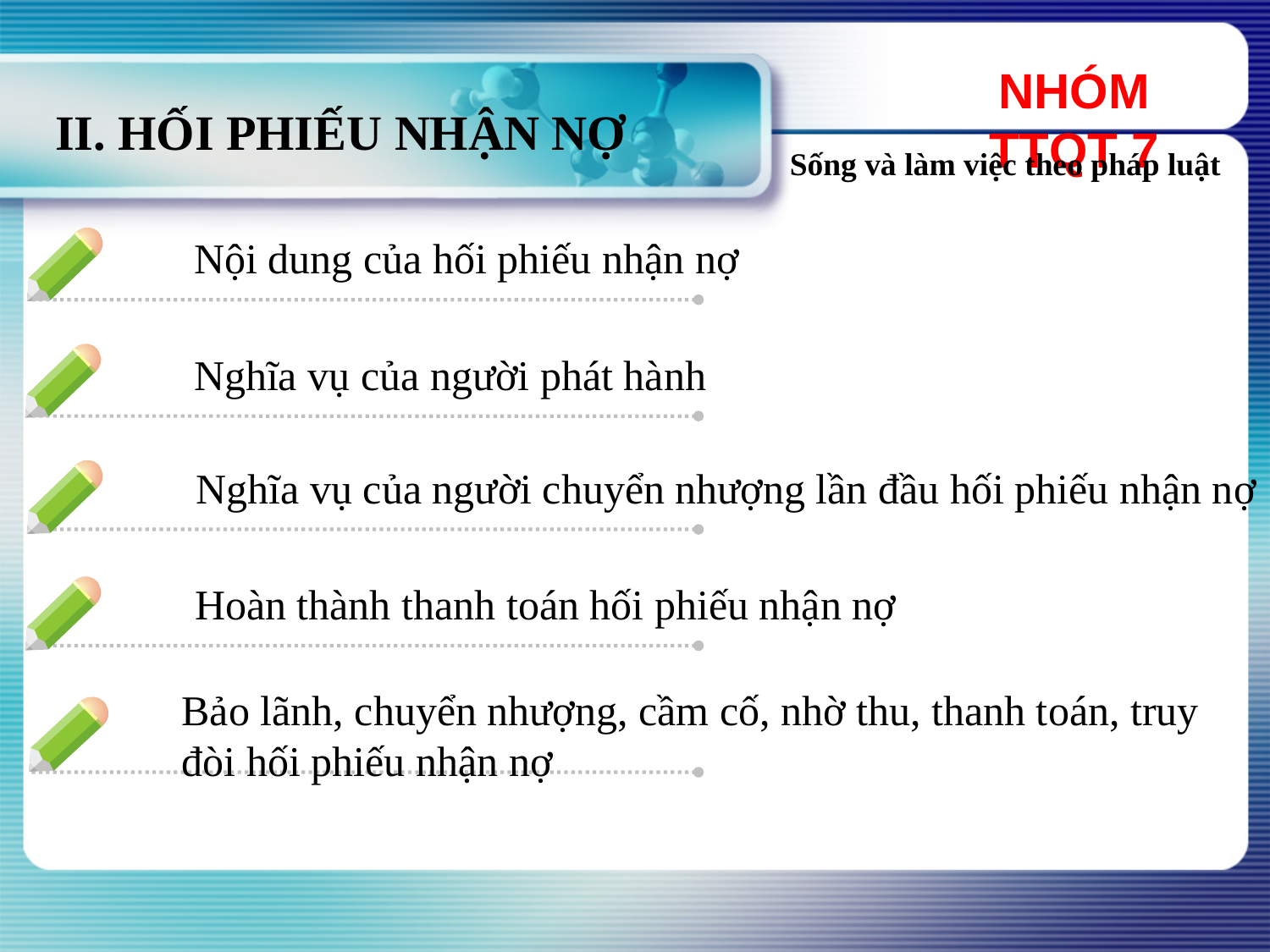

NHÓM TTQT 7
# II. HỐI PHIẾU NHẬN NỢ
Sống và làm việc theo pháp luật
Nội dung của hối phiếu nhận nợ

Nghĩa vụ của người phát hành

Nghĩa vụ của người chuyển nhượng lần đầu hối phiếu nhận nợ

Hoàn thành thanh toán hối phiếu nhận nợ

Bảo lãnh, chuyển nhượng, cầm cố, nhờ thu, thanh toán, truy đòi hối phiếu nhận nợ